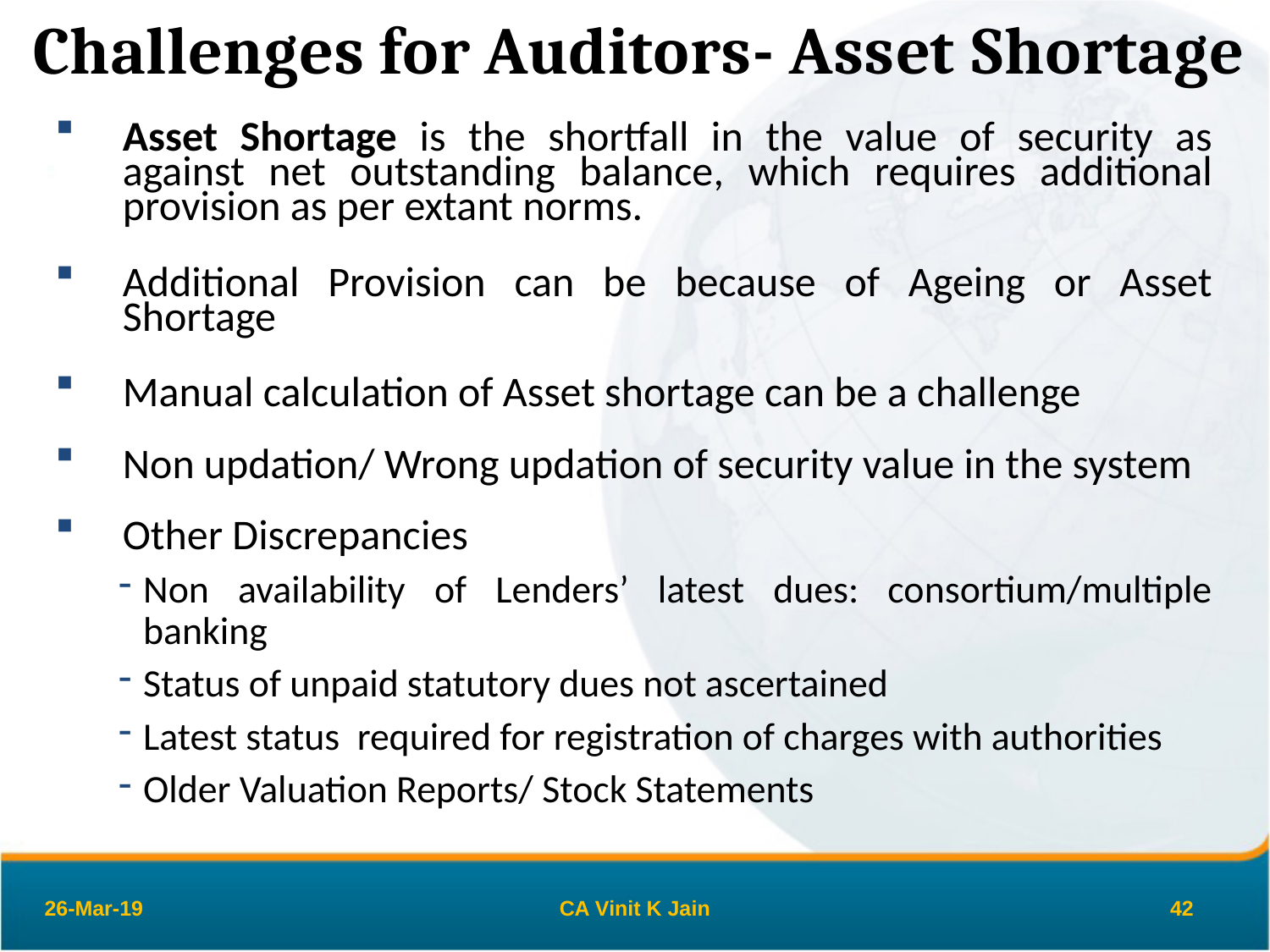

# Challenges for Auditors- Asset Shortage
Asset Shortage is the shortfall in the value of security as against net outstanding balance, which requires additional provision as per extant norms.

Additional Provision can be because of Ageing or Asset Shortage

Manual calculation of Asset shortage can be a challenge

Non updation/ Wrong updation of security value in the system

Other Discrepancies
Non availability of Lenders’ latest dues: consortium/multiple banking
Status of unpaid statutory dues not ascertained
Latest status  required for registration of charges with authorities
Older Valuation Reports/ Stock Statements

26-Mar-19
CA Vinit K Jain
42